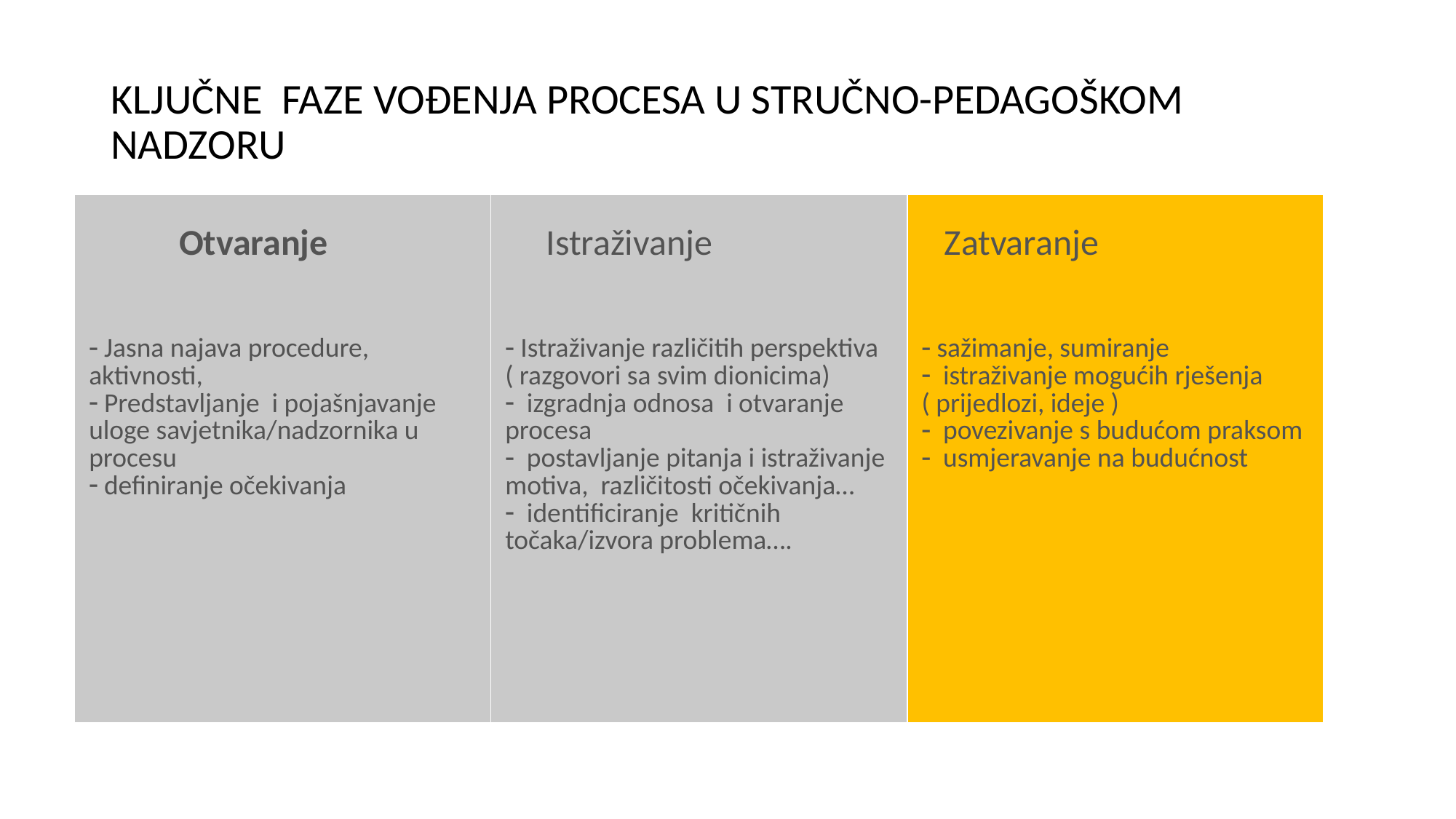

# KLJUČNE  FAZE VOĐENJA PROCESA U STRUČNO-PEDAGOŠKOM NADZORU

| Otvaranje Jasna najava procedure, aktivnosti, Predstavljanje i pojašnjavanje uloge savjetnika/nadzornika u procesu definiranje očekivanja | Istraživanje Istraživanje različitih perspektiva ( razgovori sa svim dionicima) izgradnja odnosa i otvaranje procesa postavljanje pitanja i istraživanje motiva, različitosti očekivanja… identificiranje kritičnih točaka/izvora problema…. | Zatvaranje sažimanje, sumiranje istraživanje mogućih rješenja ( prijedlozi, ideje ) povezivanje s budućom praksom usmjeravanje na budućnost |
| --- | --- | --- |